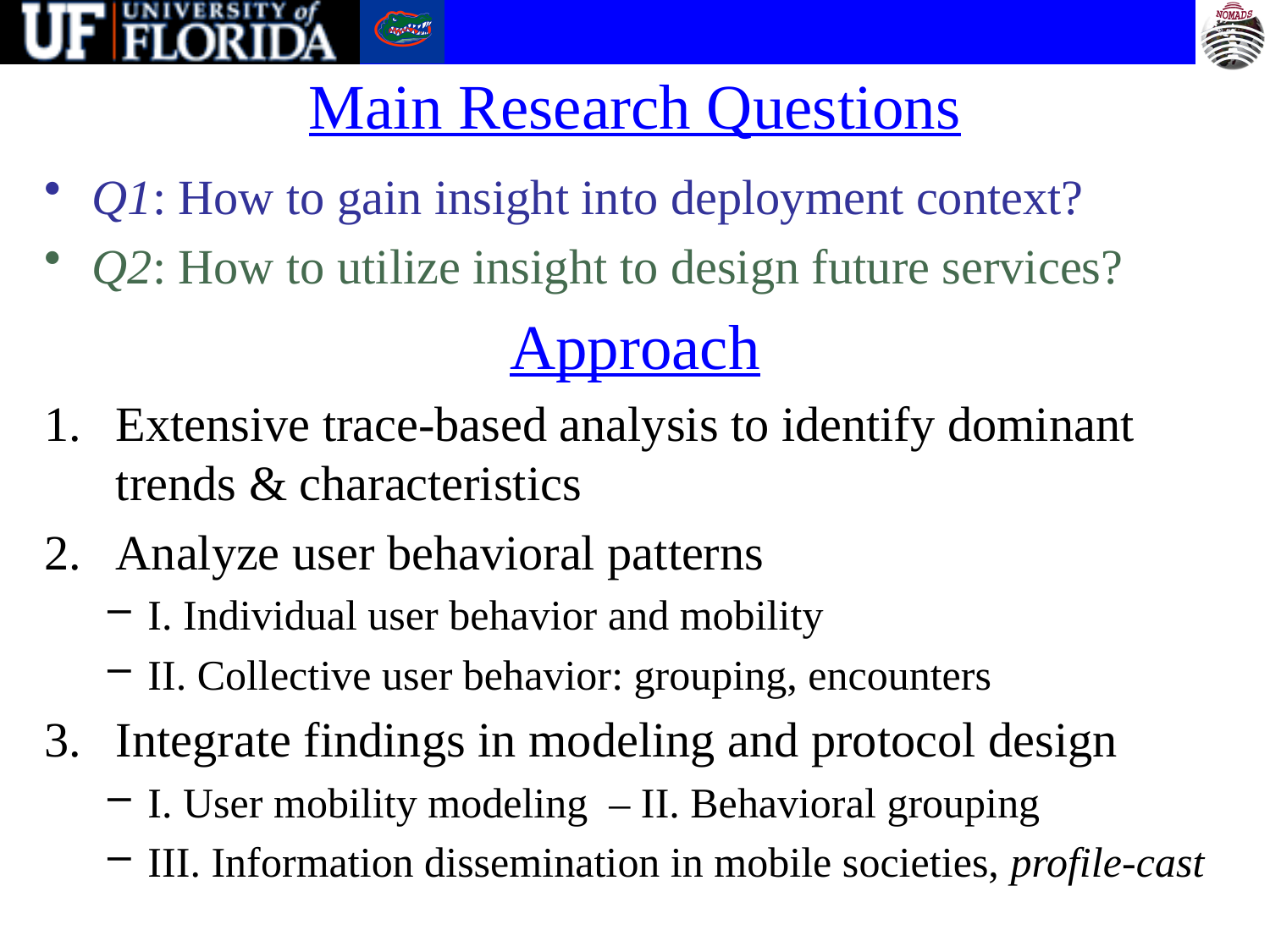

# Main Research Questions
Q1: How to gain insight into deployment context?
Q2: How to utilize insight to design future services?
Approach
Extensive trace-based analysis to identify dominant trends & characteristics
Analyze user behavioral patterns
I. Individual user behavior and mobility
II. Collective user behavior: grouping, encounters
Integrate findings in modeling and protocol design
I. User mobility modeling  – II. Behavioral grouping
III. Information dissemination in mobile societies, profile-cast